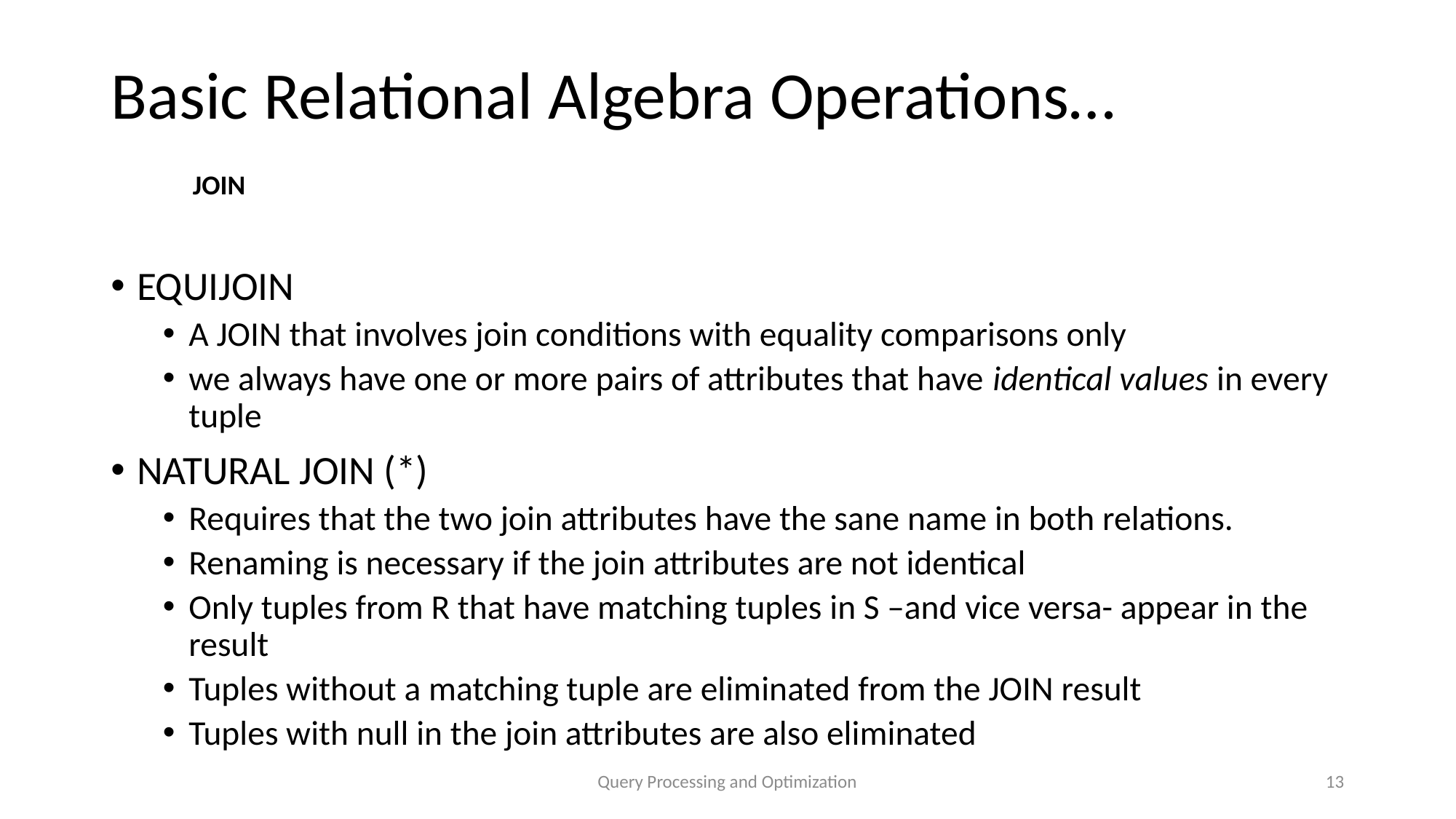

# Basic Relational Algebra Operations…
JOIN
EQUIJOIN
A JOIN that involves join conditions with equality comparisons only
we always have one or more pairs of attributes that have identical values in every tuple
NATURAL JOIN (*)
Requires that the two join attributes have the sane name in both relations.
Renaming is necessary if the join attributes are not identical
Only tuples from R that have matching tuples in S –and vice versa- appear in the result
Tuples without a matching tuple are eliminated from the JOIN result
Tuples with null in the join attributes are also eliminated

Query Processing and Optimization
13